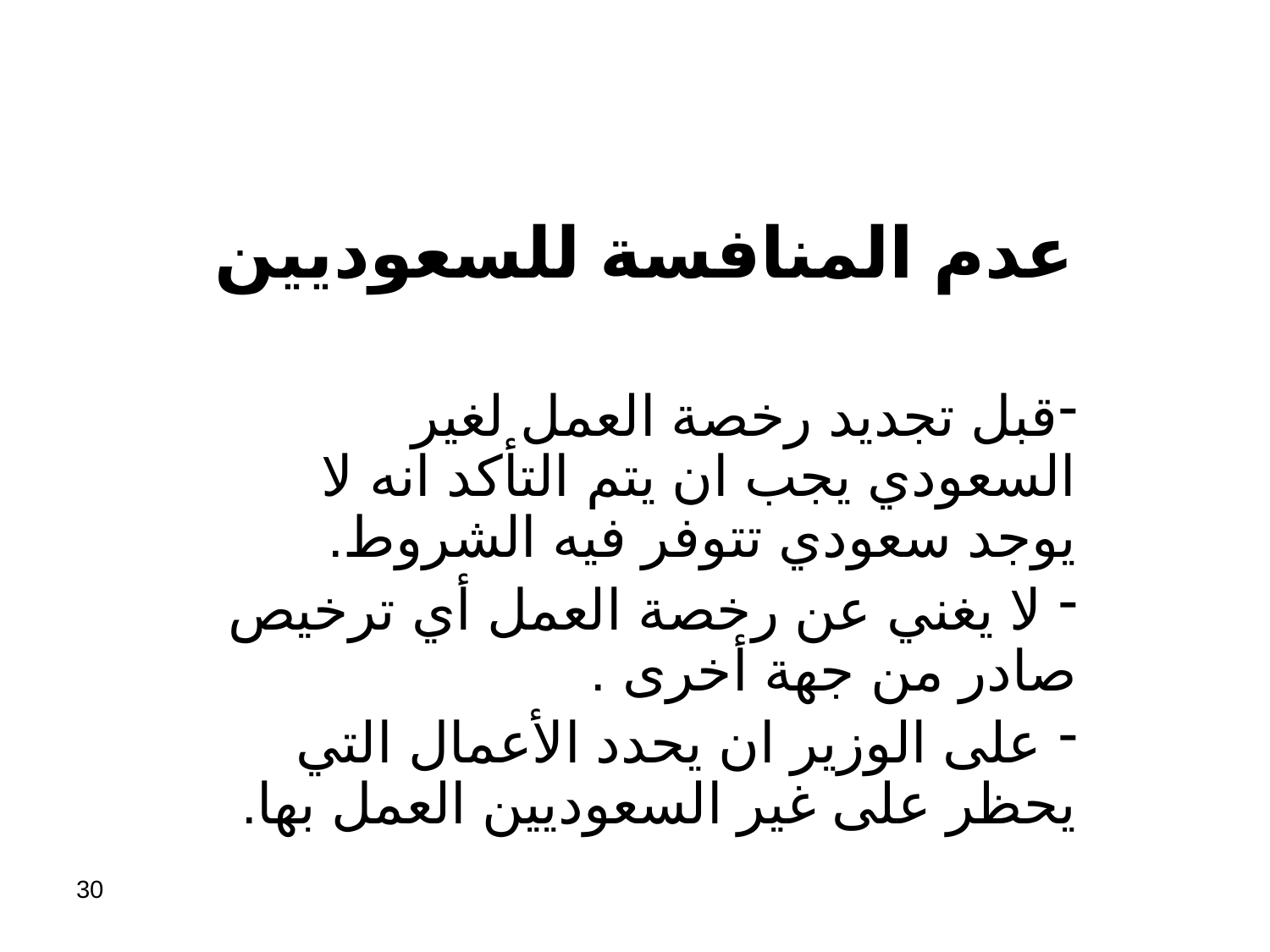

# عدم المنافسة للسعوديين
قبل تجديد رخصة العمل لغير السعودي يجب ان يتم التأكد انه لا يوجد سعودي تتوفر فيه الشروط.
 لا يغني عن رخصة العمل أي ترخيص صادر من جهة أخرى .
 على الوزير ان يحدد الأعمال التي يحظر على غير السعوديين العمل بها.

30